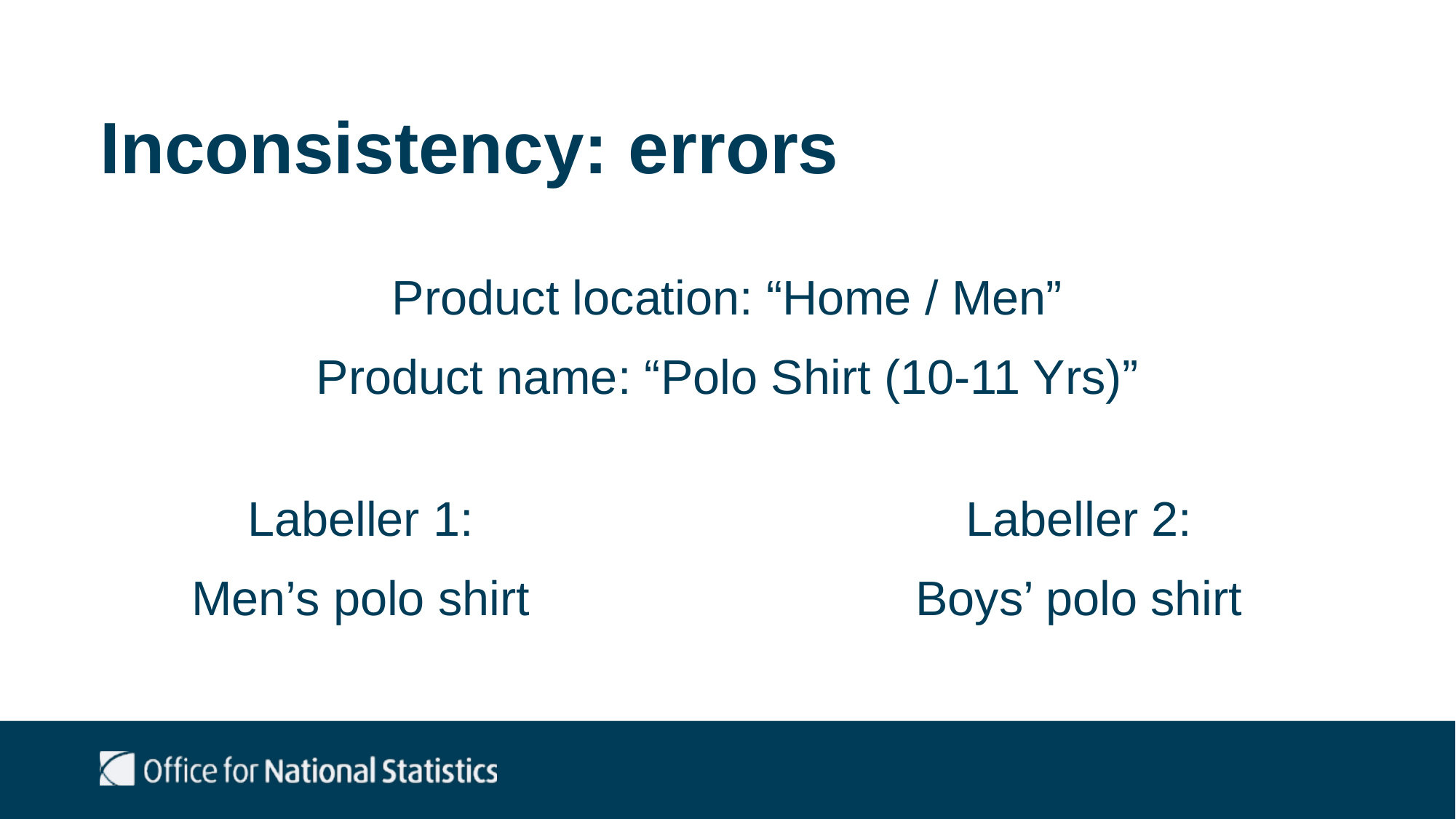

# Inconsistency: errors
Product location: “Home / Men”
Product name: “Polo Shirt (10-11 Yrs)”
Labeller 1:
Men’s polo shirt
Labeller 2:
Boys’ polo shirt